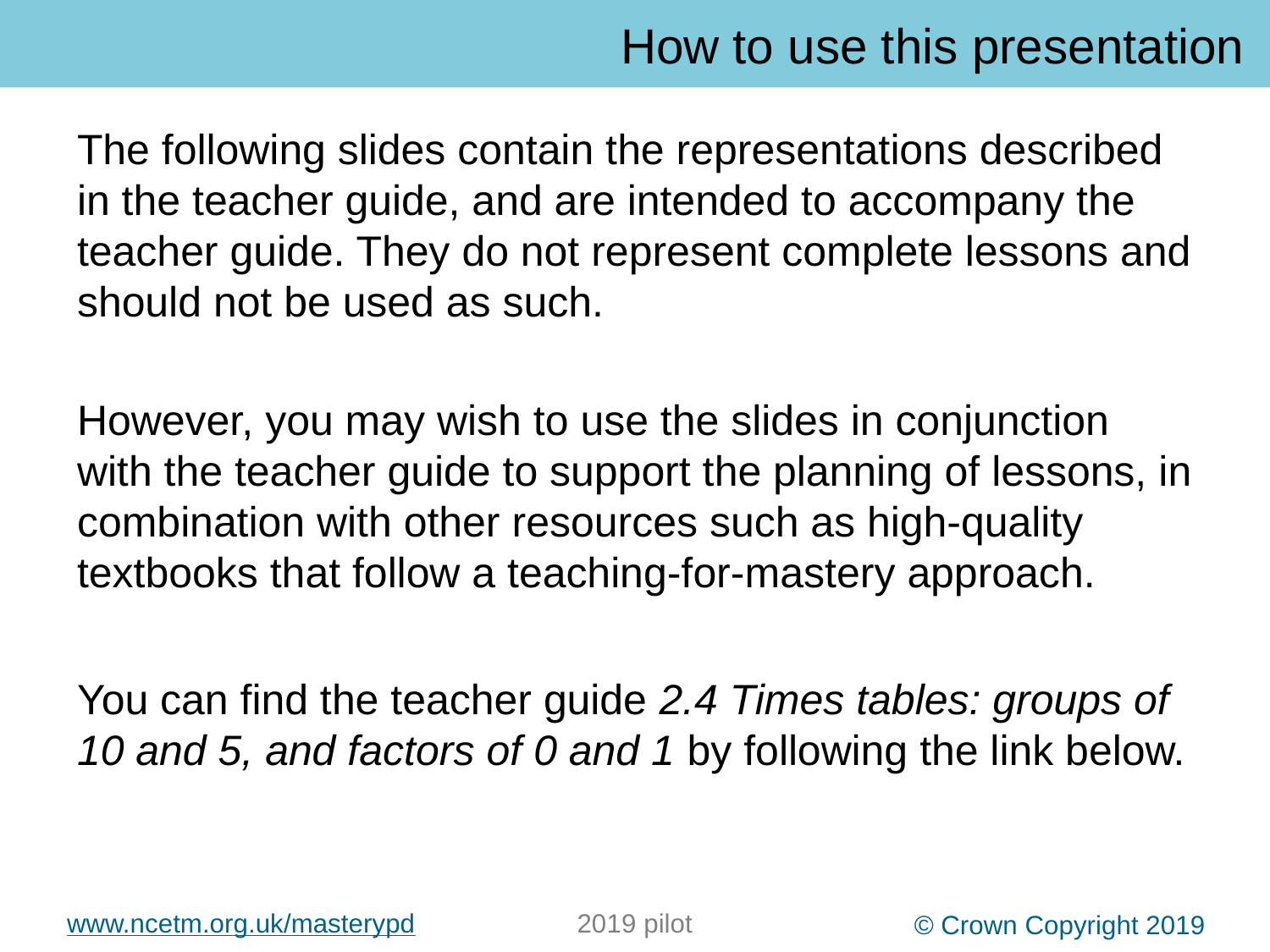

How to use this presentation
You can find the teacher guide 2.4 Times tables: groups of 10 and 5, and factors of 0 and 1 by following the link below.